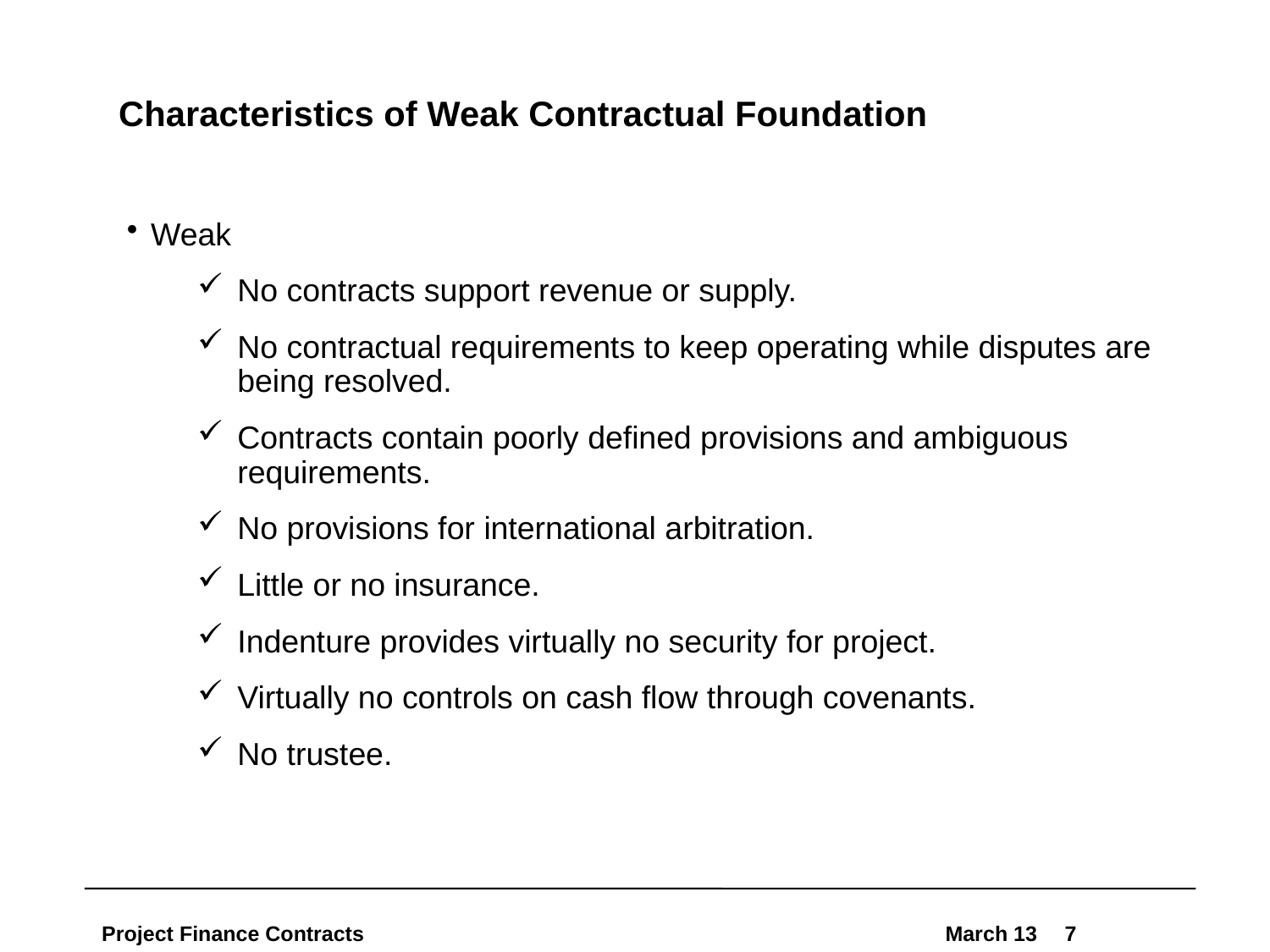

# Characteristics of Weak Contractual Foundation
Weak
No contracts support revenue or supply.
No contractual requirements to keep operating while disputes are being resolved.
Contracts contain poorly defined provisions and ambiguous requirements.
No provisions for international arbitration.
Little or no insurance.
Indenture provides virtually no security for project.
Virtually no controls on cash flow through covenants.
No trustee.